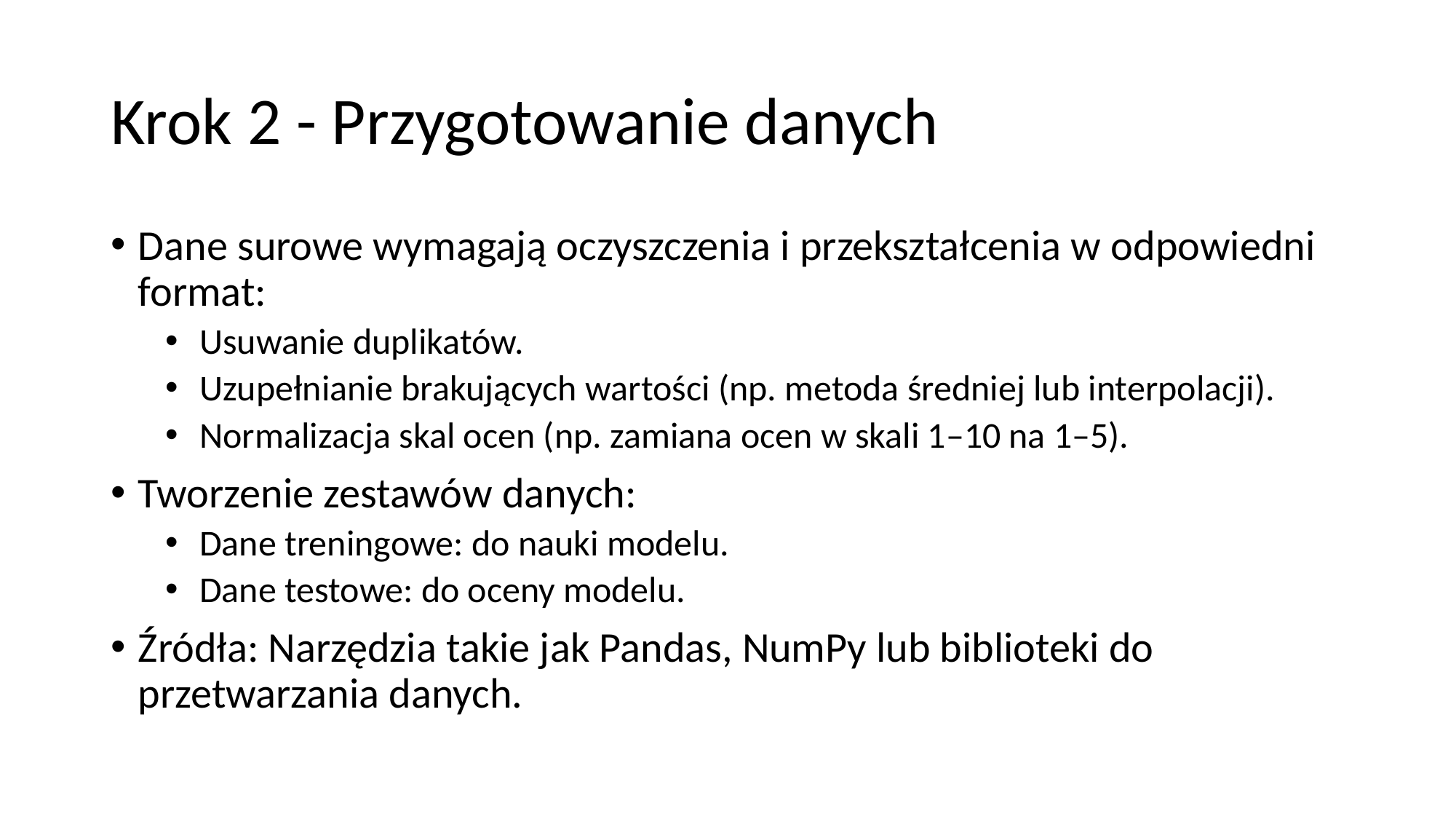

# Krok 2 - Przygotowanie danych
Dane surowe wymagają oczyszczenia i przekształcenia w odpowiedni format:
Usuwanie duplikatów.
Uzupełnianie brakujących wartości (np. metoda średniej lub interpolacji).
Normalizacja skal ocen (np. zamiana ocen w skali 1–10 na 1–5).
Tworzenie zestawów danych:
Dane treningowe: do nauki modelu.
Dane testowe: do oceny modelu.
Źródła: Narzędzia takie jak Pandas, NumPy lub biblioteki do przetwarzania danych.